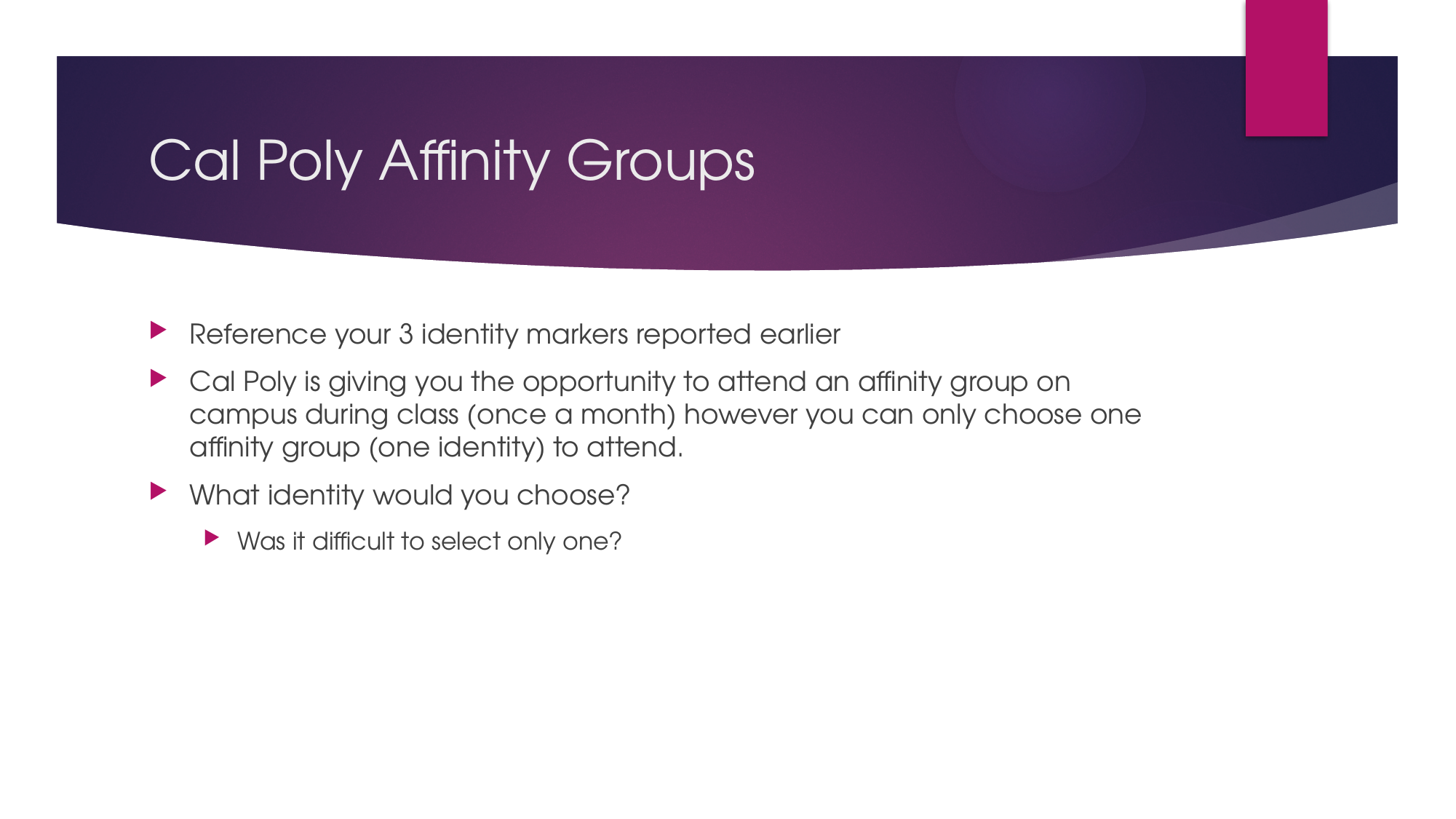

# Cal Poly Affinity Groups
Reference your 3 identity markers reported earlier
Cal Poly is giving you the opportunity to attend an affinity group on campus during class (once a month) however you can only choose one affinity group (one identity) to attend.
What identity would you choose?
Was it difficult to select only one?